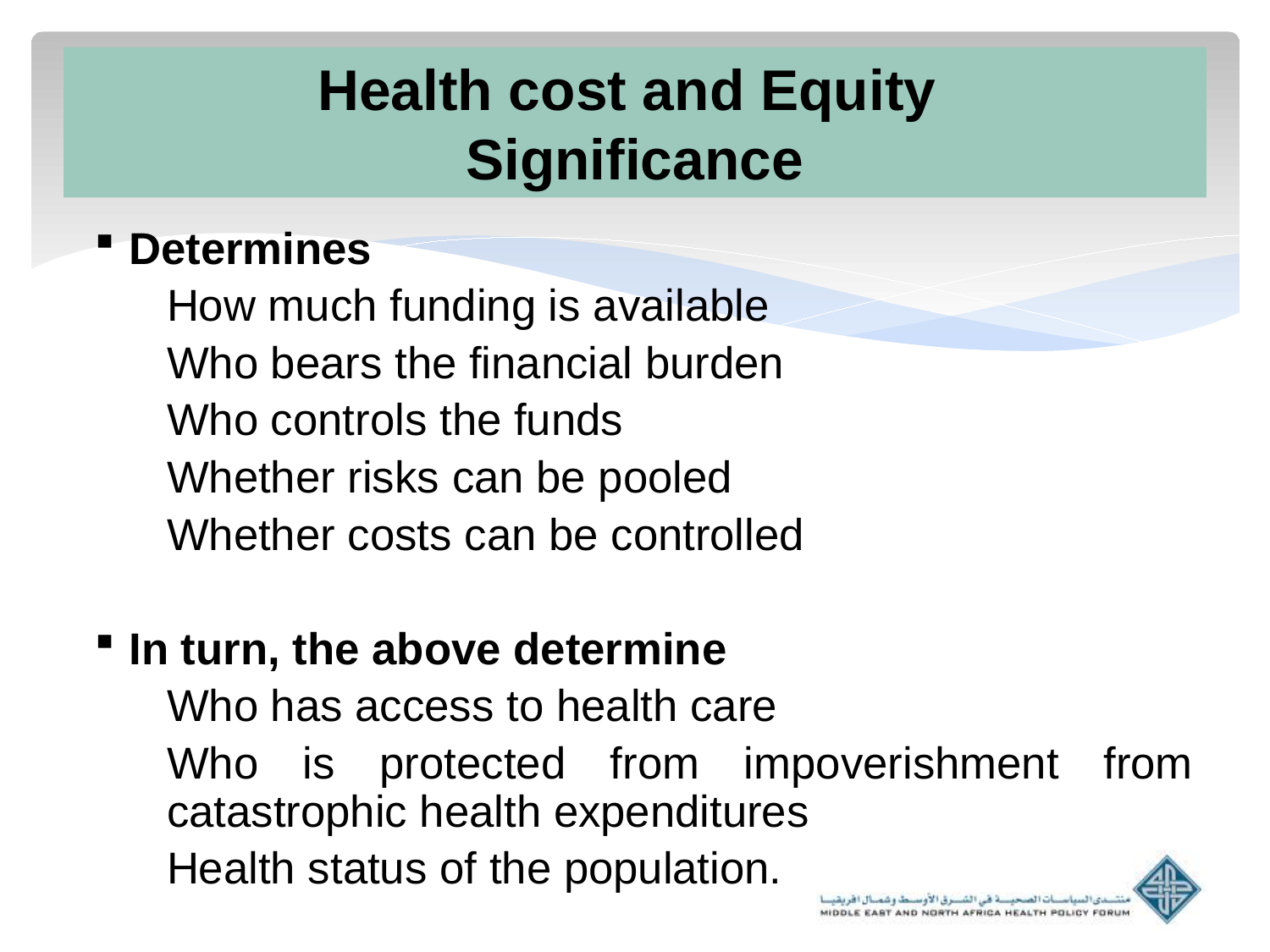

# Health cost and Equity Significance
Determines
How much funding is available
Who bears the financial burden
Who controls the funds
Whether risks can be pooled
Whether costs can be controlled

In turn, the above determine
Who has access to health care
Who is protected from impoverishment from catastrophic health expenditures
Health status of the population.